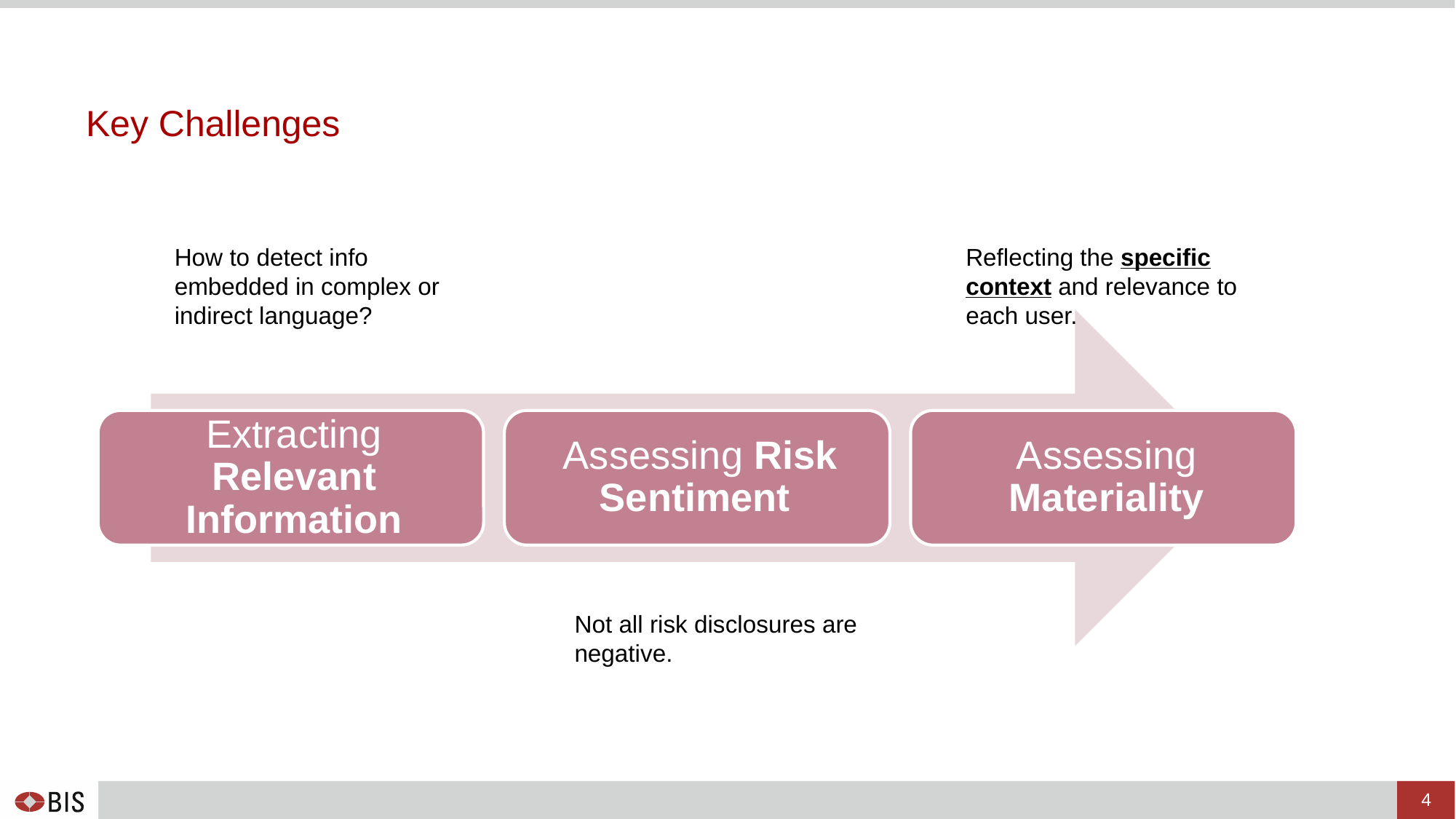

# Key Challenges
How to detect info embedded in complex or indirect language?
Reflecting the specific context and relevance to each user.
Extracting Relevant Information
Assessing Risk Sentiment
Assessing Materiality
Not all risk disclosures are negative.
4